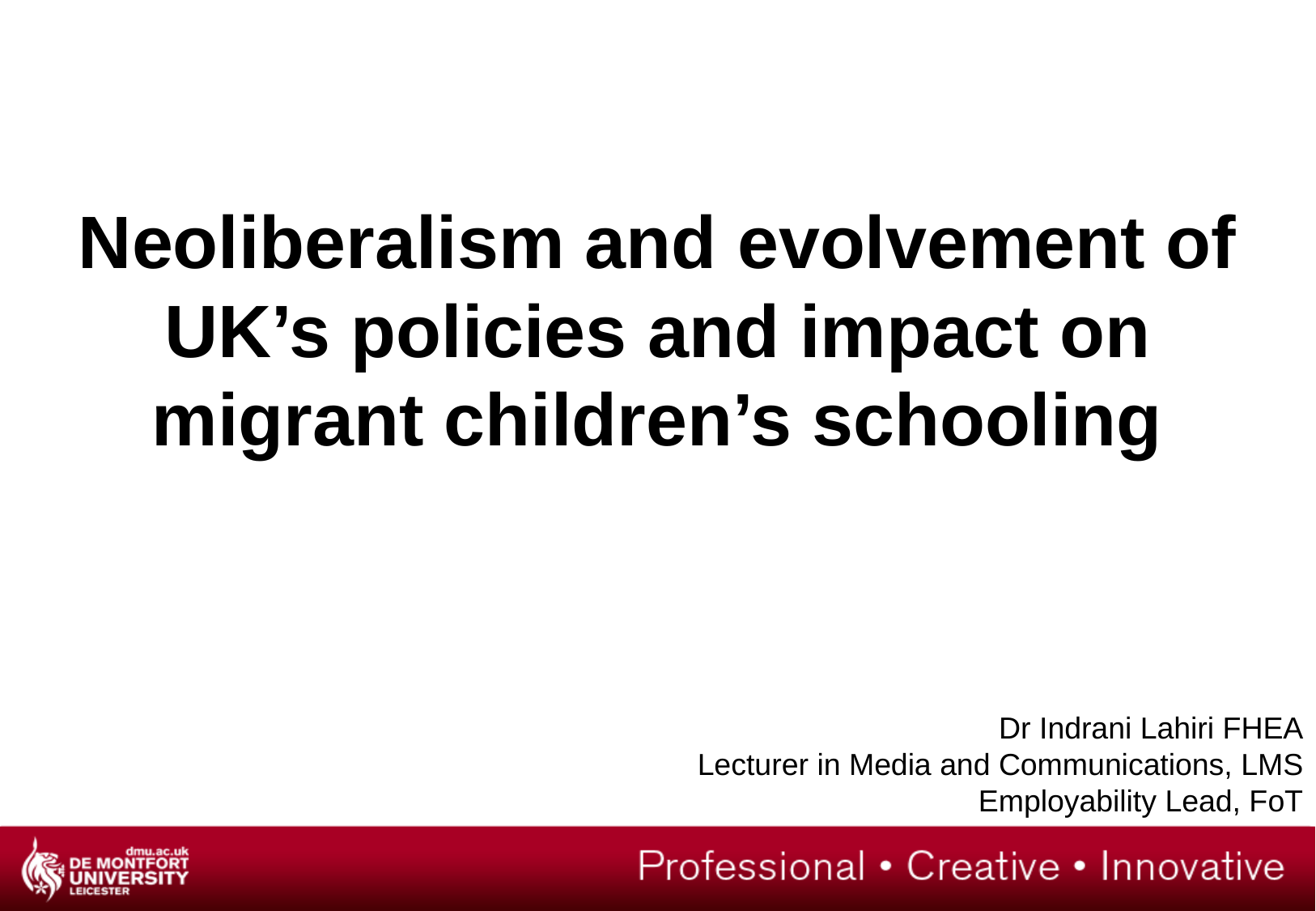

# Neoliberalism and evolvement of UK’s policies and impact on migrant children’s schooling
Dr Indrani Lahiri FHEA
Lecturer in Media and Communications, LMS
Employability Lead, FoT